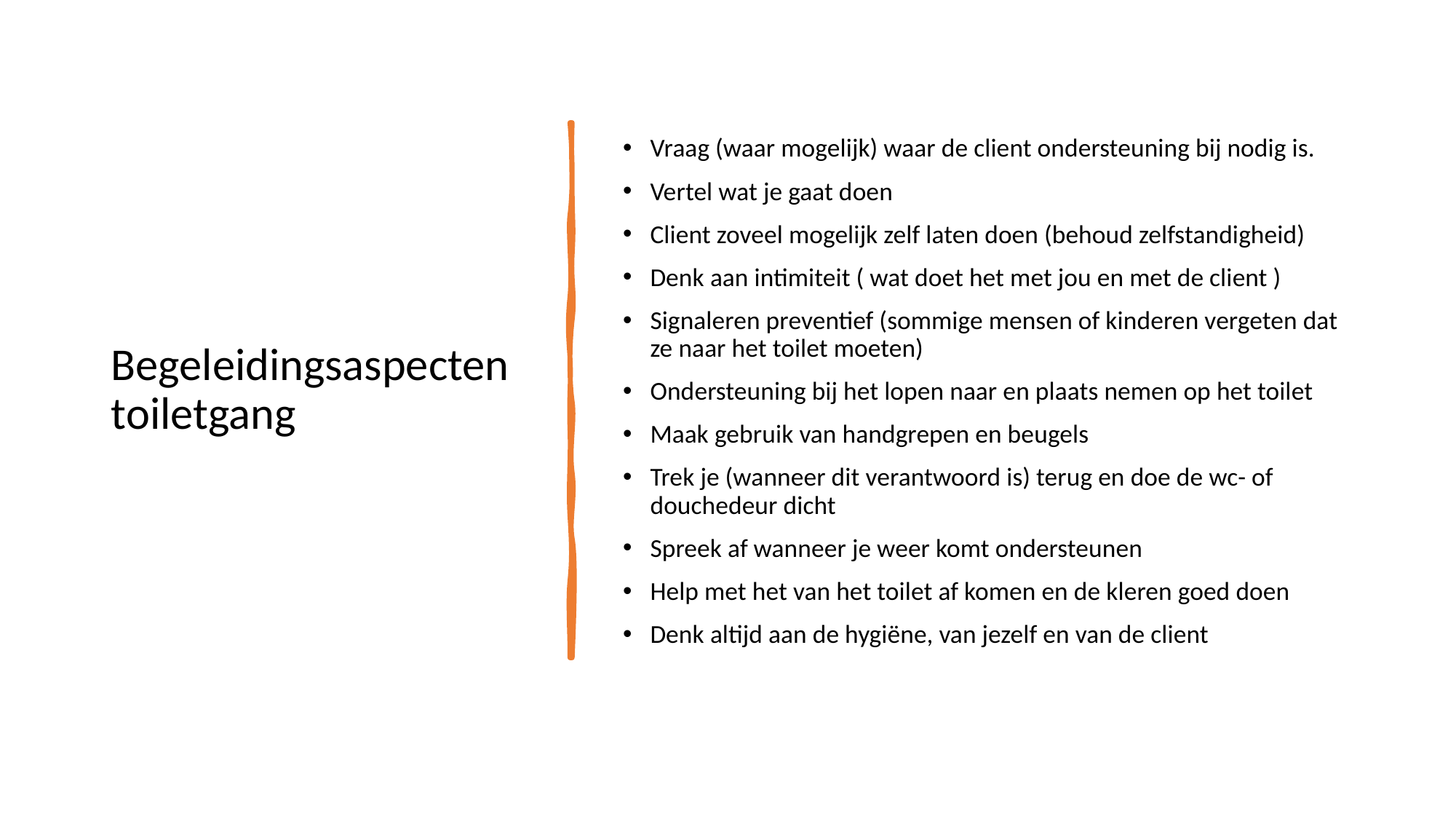

# Begeleidingsaspecten toiletgang

Vraag (waar mogelijk) waar de client ondersteuning bij nodig is.
Vertel wat je gaat doen
Client zoveel mogelijk zelf laten doen (behoud zelfstandigheid)
Denk aan intimiteit ( wat doet het met jou en met de client )
Signaleren preventief (sommige mensen of kinderen vergeten dat ze naar het toilet moeten)
Ondersteuning bij het lopen naar en plaats nemen op het toilet
Maak gebruik van handgrepen en beugels
Trek je (wanneer dit verantwoord is) terug en doe de wc- of douchedeur dicht
Spreek af wanneer je weer komt ondersteunen
Help met het van het toilet af komen en de kleren goed doen
Denk altijd aan de hygiëne, van jezelf en van de client